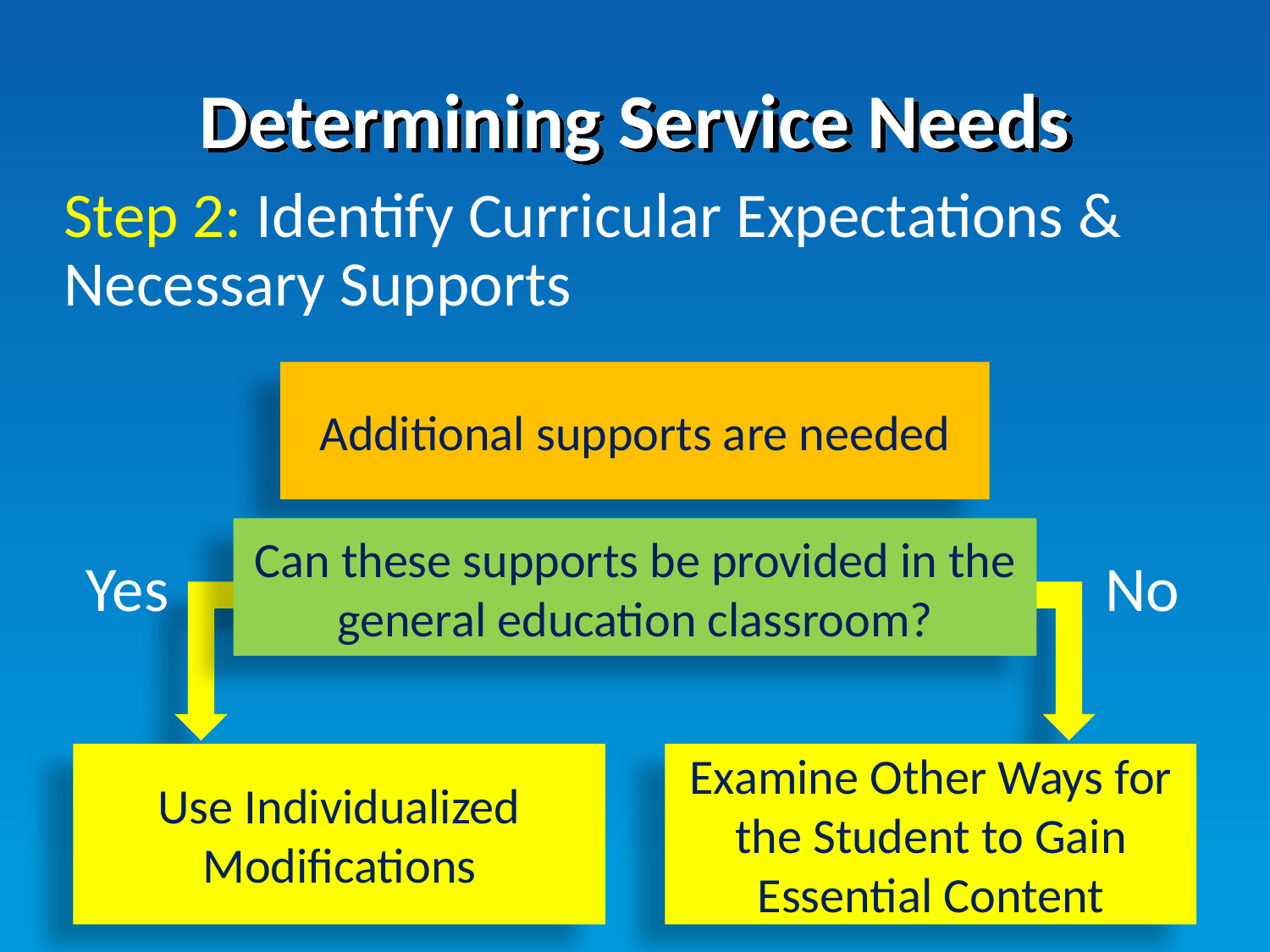

# Determining Service Needs
Step 2: Identify Curricular Expectations & Necessary Supports
Additional supports are needed
Can these supports be provided in the general education classroom?
Yes
No

Use Individualized Modifications
Examine Other Ways for the Student to Gain Essential Content